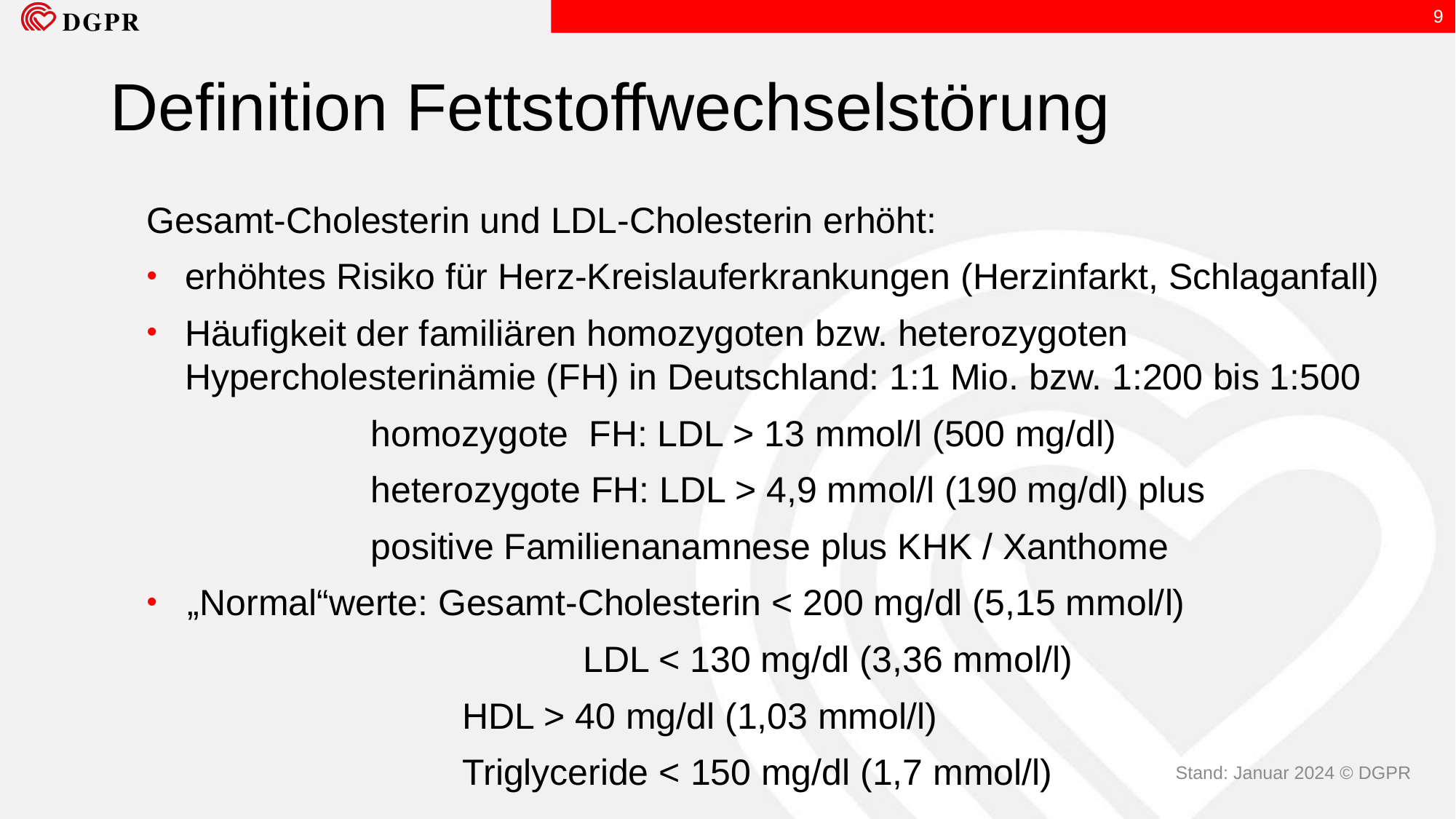

9
Definition Fettstoffwechselstörung

Gesamt-Cholesterin und LDL-Cholesterin erhöht:
erhöhtes Risiko für Herz-Kreislauferkrankungen (Herzinfarkt, Schlaganfall)
Häufigkeit der familiären homozygoten bzw. heterozygoten Hypercholesterinämie (FH) in Deutschland: 1:1 Mio. bzw. 1:200 bis 1:500
                      homozygote  FH: LDL > 13 mmol/l (500 mg/dl)
                      heterozygote FH: LDL > 4,9 mmol/l (190 mg/dl) plus
                      positive Familienanamnese plus KHK / Xanthome
„Normal“werte: Gesamt-Cholesterin < 200 mg/dl (5,15 mmol/l)
                          		LDL < 130 mg/dl (3,36 mmol/l)
                               HDL > 40 mg/dl (1,03 mmol/l)
                               Triglyceride < 150 mg/dl (1,7 mmol/l)

Stand: Januar 2024 © DGPR